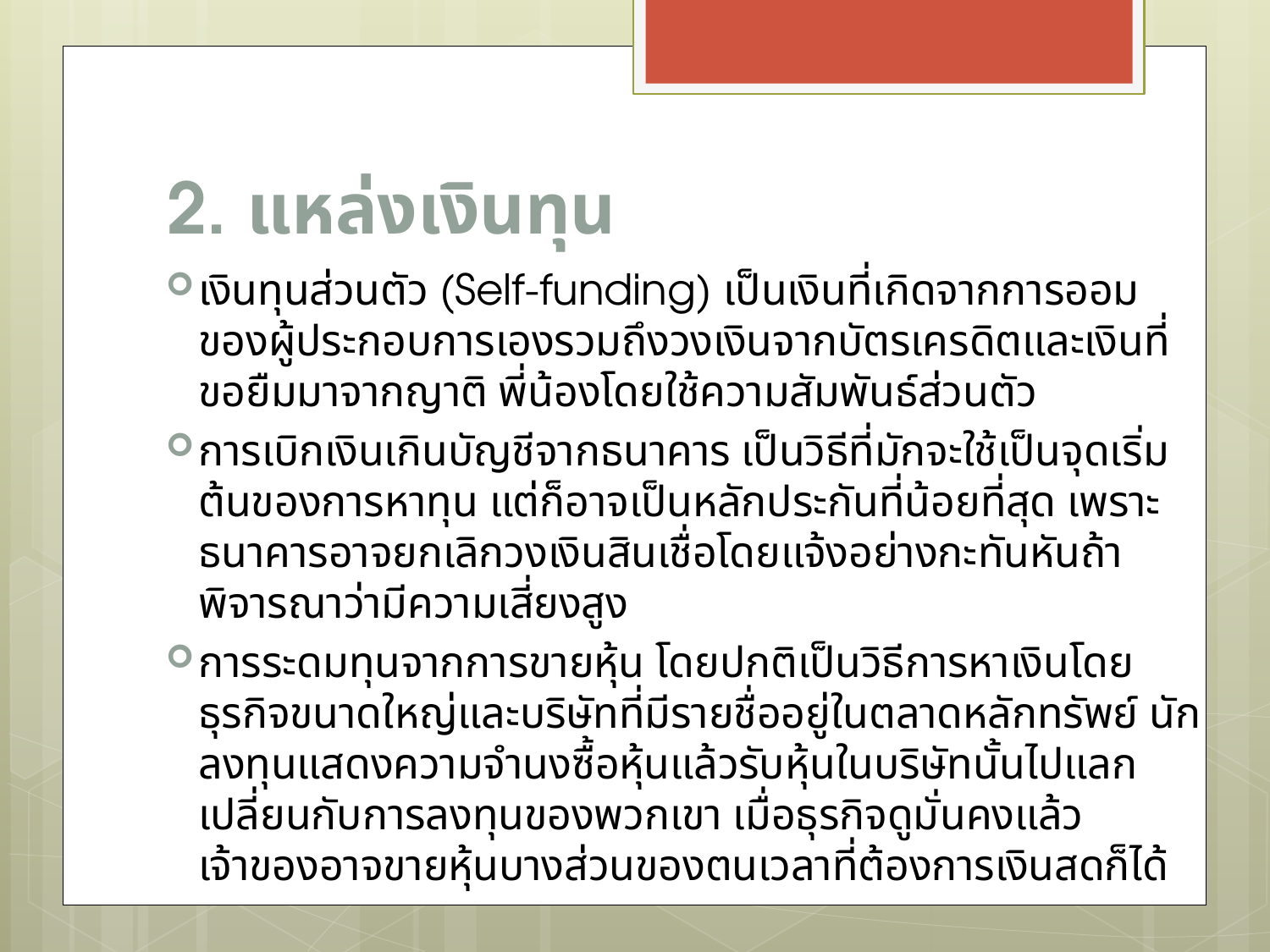

# 2. แหล่งเงินทุน
เงินทุนส่วนตัว (Self-funding) เป็นเงินที่เกิดจากการออมของผู้ประกอบการเองรวมถึงวงเงินจากบัตรเครดิตและเงินที่ขอยืมมาจากญาติ พี่น้องโดยใช้ความสัมพันธ์ส่วนตัว
การเบิกเงินเกินบัญชีจากธนาคาร เป็นวิธีที่มักจะใช้เป็นจุดเริ่มต้นของการหาทุน แต่ก็อาจเป็นหลักประกันที่น้อยที่สุด เพราะธนาคารอาจยกเลิกวงเงินสินเชื่อโดยแจ้งอย่างกะทันหันถ้าพิจารณาว่ามีความเสี่ยงสูง
การระดมทุนจากการขายหุ้น โดยปกติเป็นวิธีการหาเงินโดยธุรกิจขนาดใหญ่และบริษัทที่มีรายชื่ออยู่ในตลาดหลักทรัพย์ นักลงทุนแสดงความจำนงซื้อหุ้นแล้วรับหุ้นในบริษัทนั้นไปแลกเปลี่ยนกับการลงทุนของพวกเขา เมื่อธุรกิจดูมั่นคงแล้ว เจ้าของอาจขายหุ้นบางส่วนของตนเวลาที่ต้องการเงินสดก็ได้